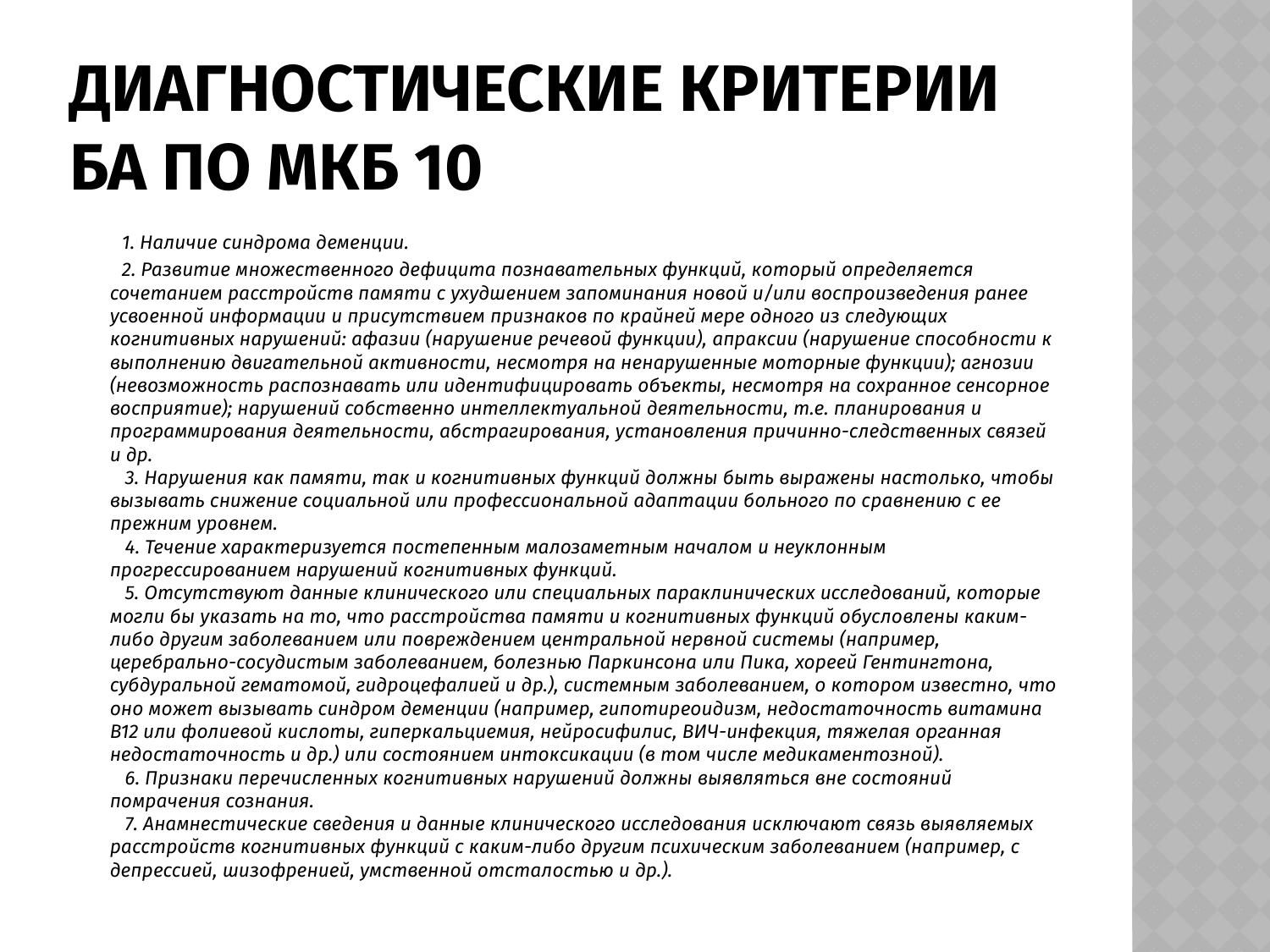

1. Наличие синдрома деменции.
         2. Развитие множественного дефицита познавательных функций, который определяется сочетанием расстройств памяти с ухудшением запоминания новой и/или воспроизведения ранее усвоенной информации и присутствием признаков по крайней мере одного из следующих когнитивных нарушений: афазии (нарушение речевой функции), апраксии (нарушение способности к выполнению двигательной активности, несмотря на ненарушенные моторные функции); агнозии (невозможность распознавать или идентифицировать объекты, несмотря на сохранное сенсорное восприятие); нарушений собственно интеллектуальной деятельности, т.е. планирования и программирования деятельности, абстрагирования, установления причинно-следственных связей и др.
   3. Нарушения как памяти, так и когнитивных функций должны быть выражены настолько, чтобы вызывать снижение социальной или профессиональной адаптации больного по сравнению с ее прежним уровнем.
   4. Течение характеризуется постепенным малозаметным началом и неуклонным прогрессированием нарушений когнитивных функций.
   5. Отсутствуют данные клинического или специальных параклинических исследований, которые могли бы указать на то, что расстройства памяти и когнитивных функций обусловлены каким-либо другим заболеванием или повреждением центральной нервной системы (например, церебрально-сосудистым заболеванием, болезнью Паркинсона или Пика, хореей Гентингтона, субдуральной гематомой, гидроцефалией и др.), системным заболеванием, о котором известно, что оно может вызывать синдром деменции (например, гипотиреоидизм, недостаточность витамина В12 или фолиевой кислоты, гиперкальциемия, нейросифилис, ВИЧ-инфекция, тяжелая органная недостаточность и др.) или состоянием интоксикации (в том числе медикаментозной).
   6. Признаки перечисленных когнитивных нарушений должны выявляться вне состояний помрачения сознания.
   7. Анамнестические сведения и данные клинического исследования исключают связь выявляемых расстройств когнитивных функций с каким-либо другим психическим заболеванием (например, с депрессией, шизофренией, умственной отсталостью и др.).
Диагностические критерии БА по МКБ 10